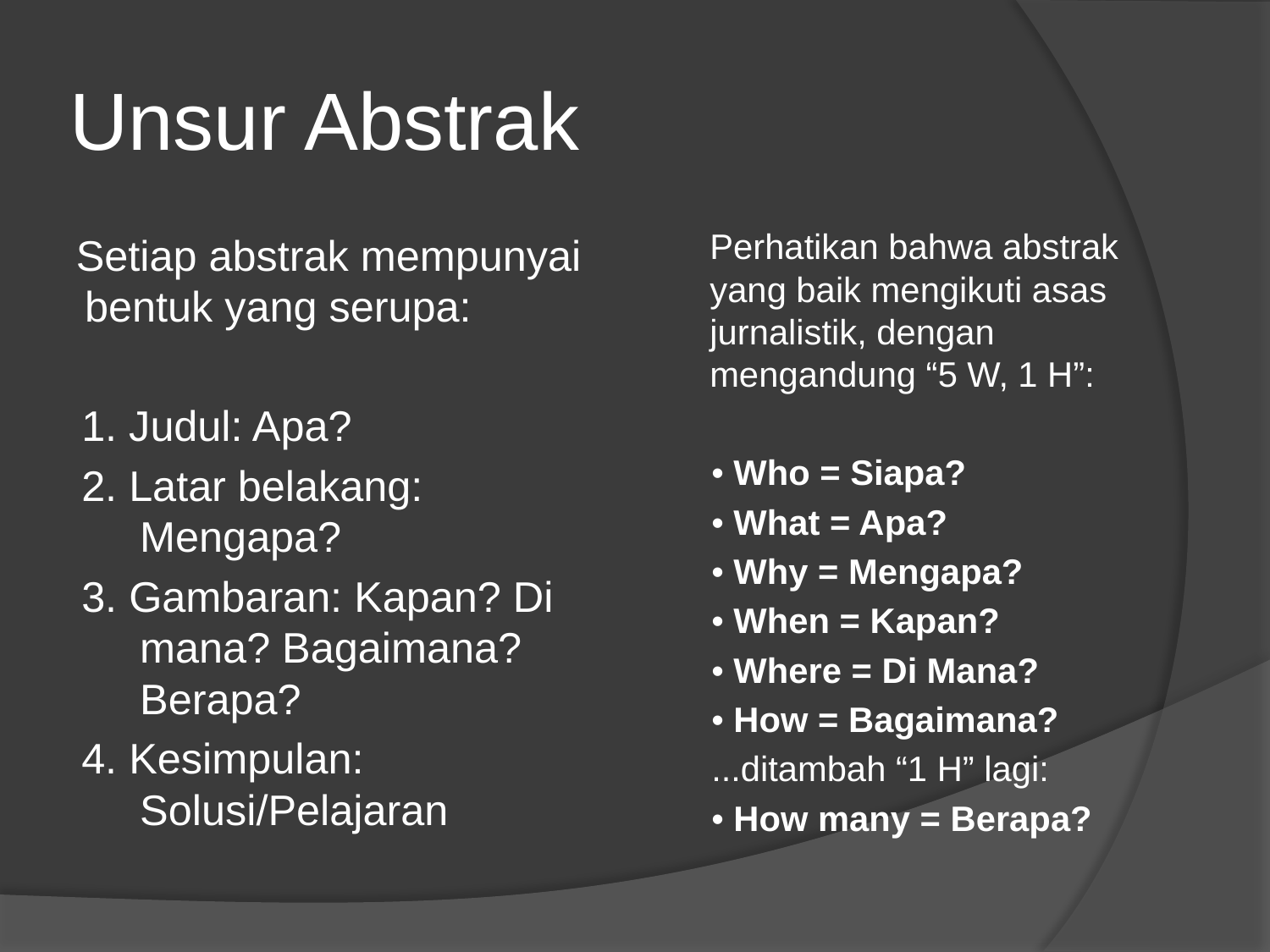

# Unsur Abstrak
	Perhatikan bahwa abstrak yang baik mengikuti asas jurnalistik, dengan mengandung “5 W, 1 H”:

• Who = Siapa?
• What = Apa?
• Why = Mengapa?
• When = Kapan?
• Where = Di Mana?
• How = Bagaimana?
...ditambah “1 H” lagi:
• How many = Berapa?

Setiap abstrak mempunyai bentuk yang serupa:

1. Judul: Apa?
2. Latar belakang: Mengapa?
3. Gambaran: Kapan? Di mana? Bagaimana? Berapa?
4. Kesimpulan: Solusi/Pelajaran